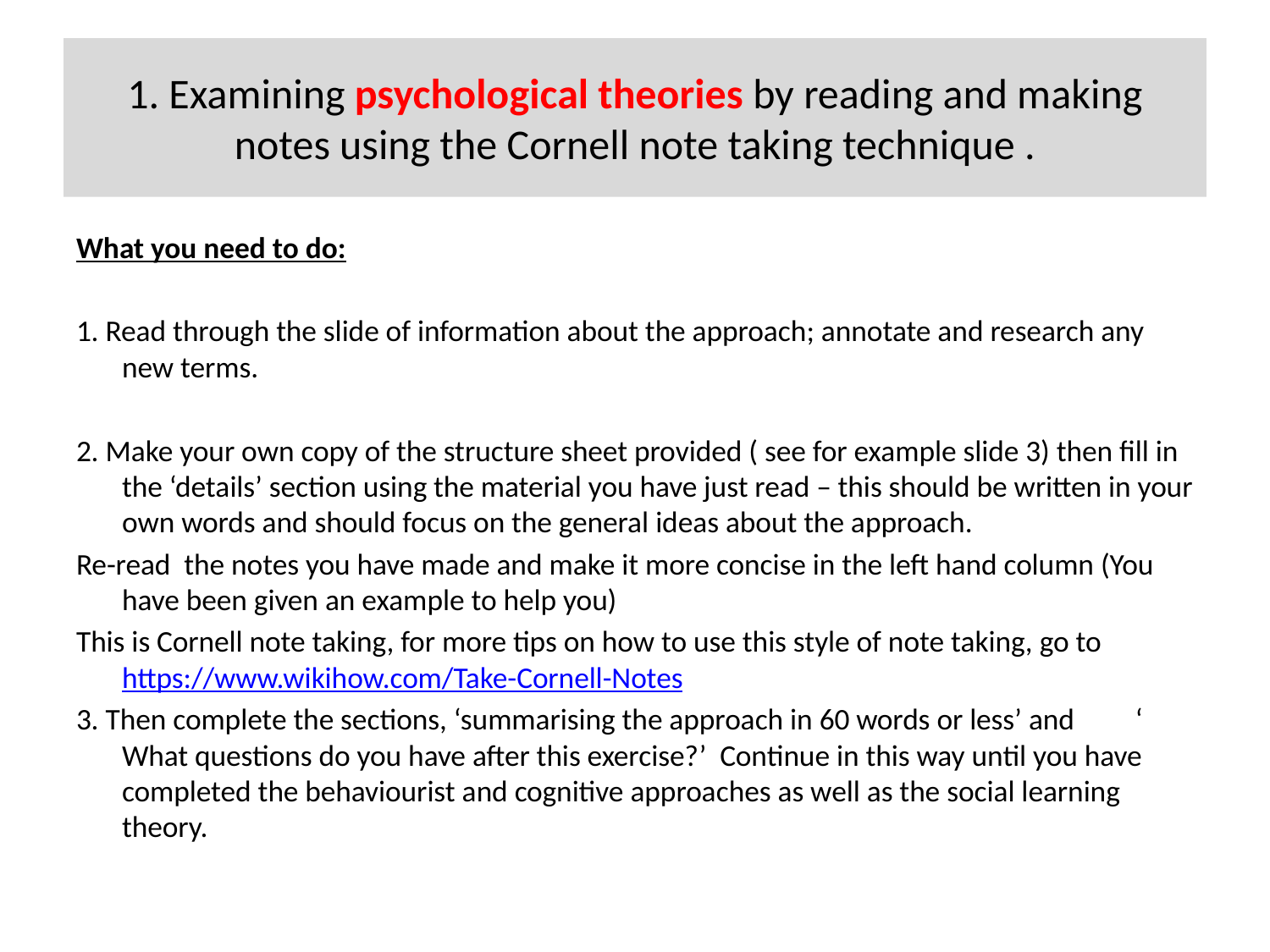

# 1. Examining psychological theories by reading and making notes using the Cornell note taking technique .
What you need to do:

1. Read through the slide of information about the approach; annotate and research any new terms.

2. Make your own copy of the structure sheet provided ( see for example slide 3) then fill in the ‘details’ section using the material you have just read – this should be written in your own words and should focus on the general ideas about the approach.
Re-read  the notes you have made and make it more concise in the left hand column (You have been given an example to help you)
This is Cornell note taking, for more tips on how to use this style of note taking, go to https://www.wikihow.com/Take-Cornell-Notes
3. Then complete the sections, ‘summarising the approach in 60 words or less’ and         ‘ What questions do you have after this exercise?’  Continue in this way until you have completed the behaviourist and cognitive approaches as well as the social learning theory.